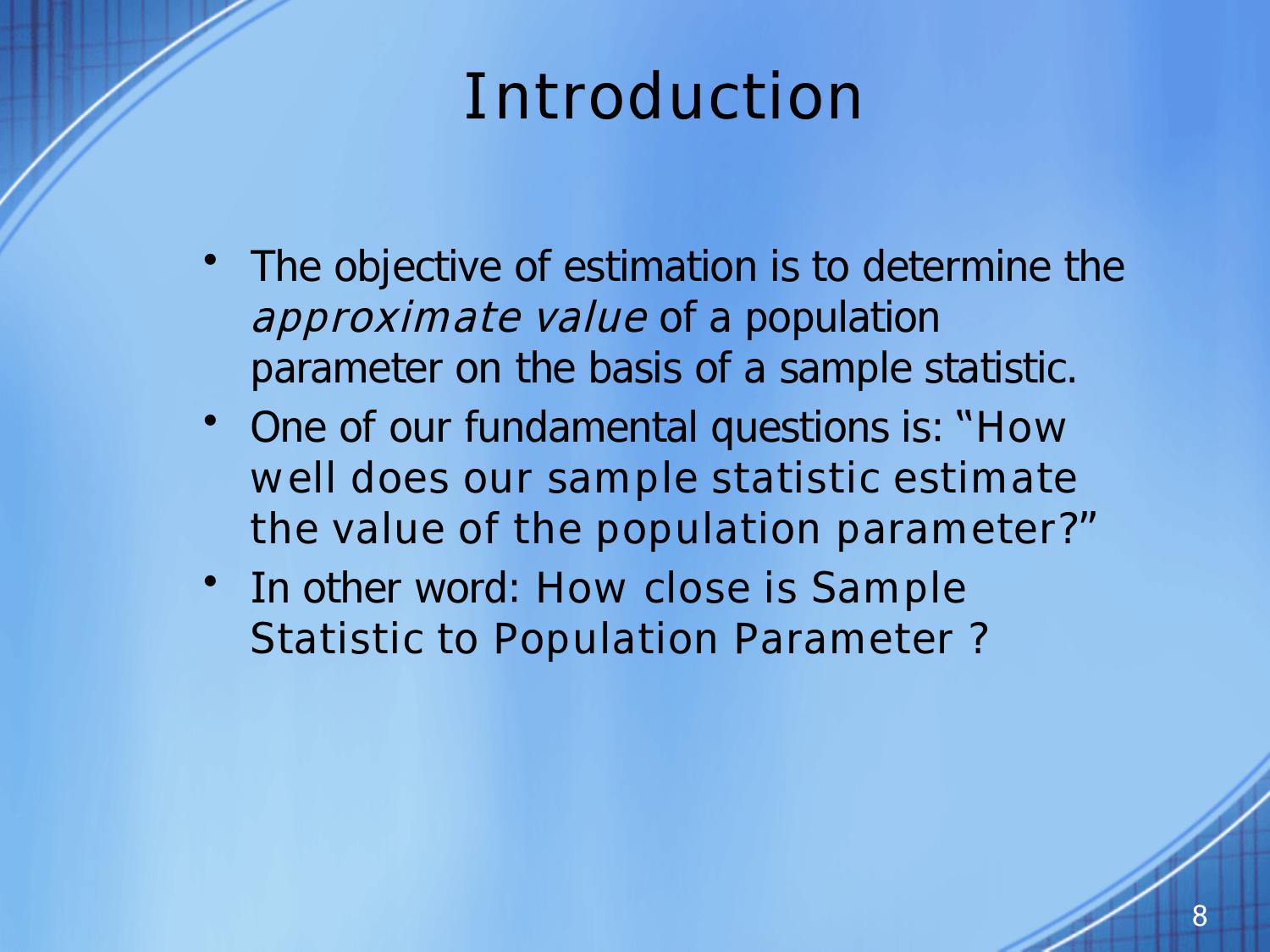

# Introduction
The objective of estimation is to determine the approximate value of a population parameter on the basis of a sample statistic.
One of our fundamental questions is: “How well does our sample statistic estimate the value of the population parameter?”
In other word: How close is Sample Statistic to Population Parameter ?

8